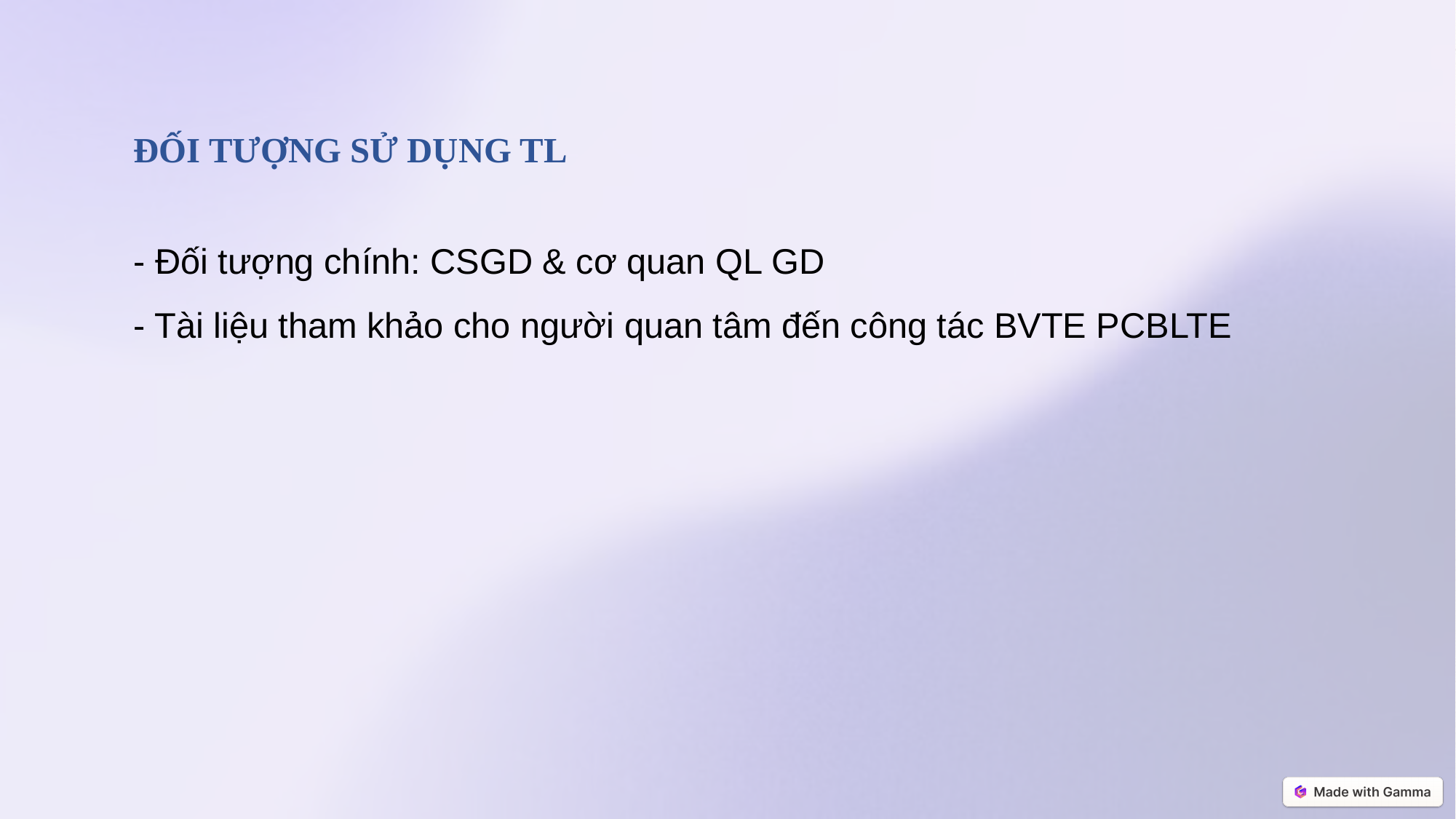

ĐỐI TƯỢNG SỬ DỤNG TL

- Đối tượng chính: CSGD & cơ quan QL GD
- Tài liệu tham khảo cho người quan tâm đến công tác BVTE PCBLTE